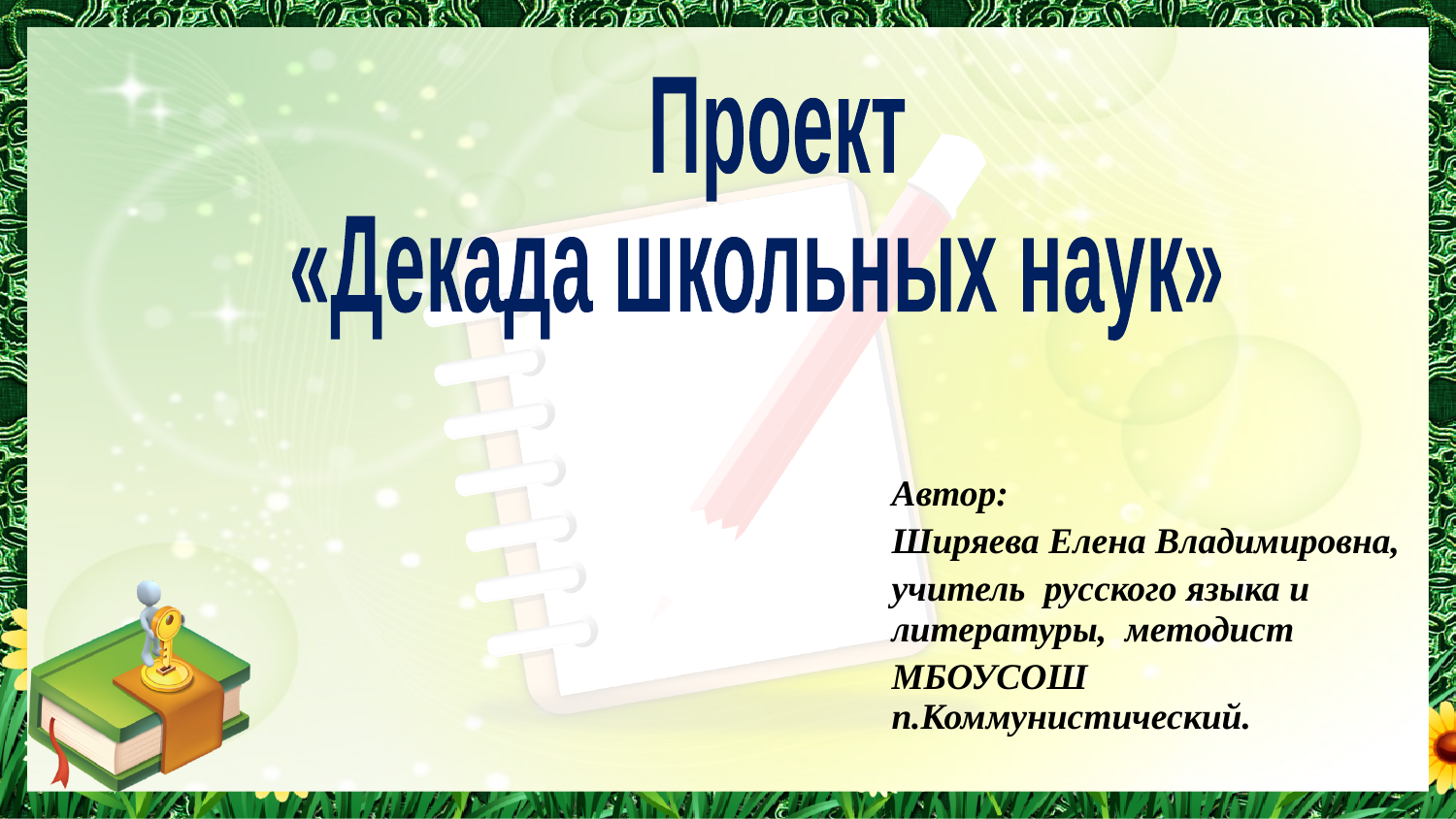

Проект
«Декада школьных наук»
#
Автор:
Ширяева Елена Владимировна,
учитель  русского языка и литературы,  методист
МБОУСОШ п.Коммунистический.